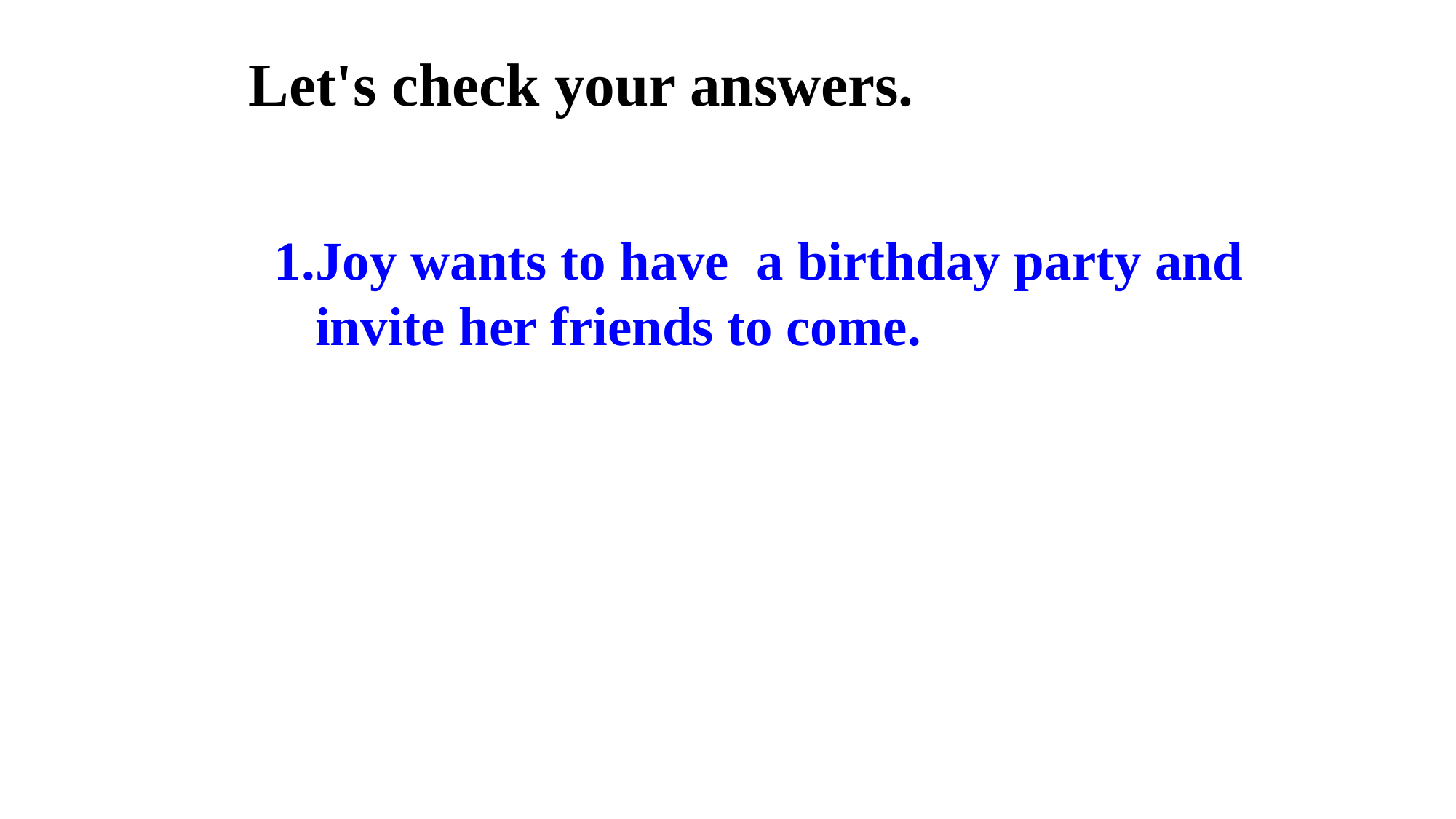

Let's check your answers.
1.Joy wants to have  a birthday party and
   invite her friends to come.